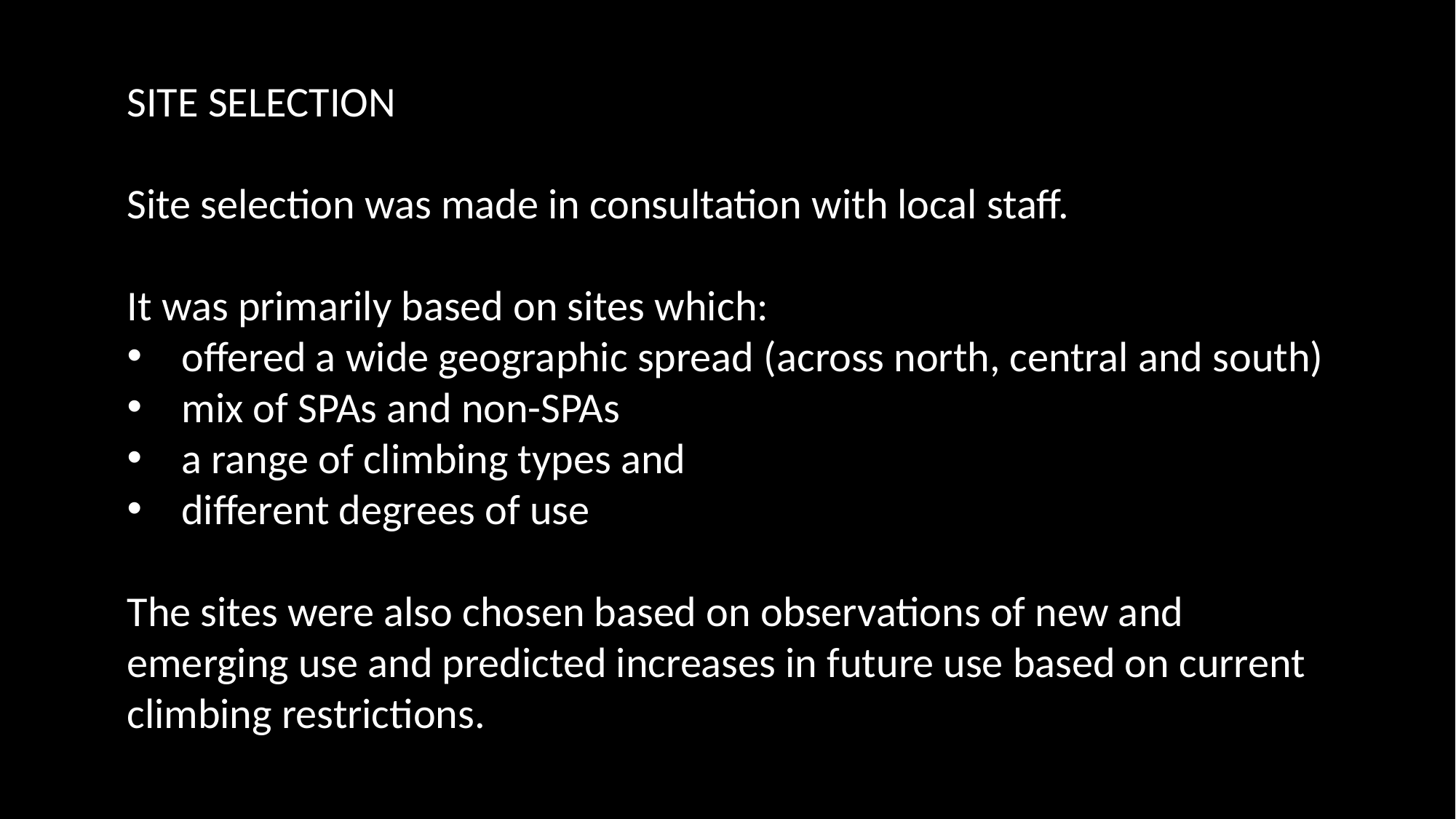

SITE SELECTION

Site selection was made in consultation with local staff.

It was primarily based on sites which:
offered a wide geographic spread (across north, central and south)
mix of SPAs and non-SPAs
a range of climbing types and
different degrees of use

The sites were also chosen based on observations of new and emerging use and predicted increases in future use based on current climbing restrictions.